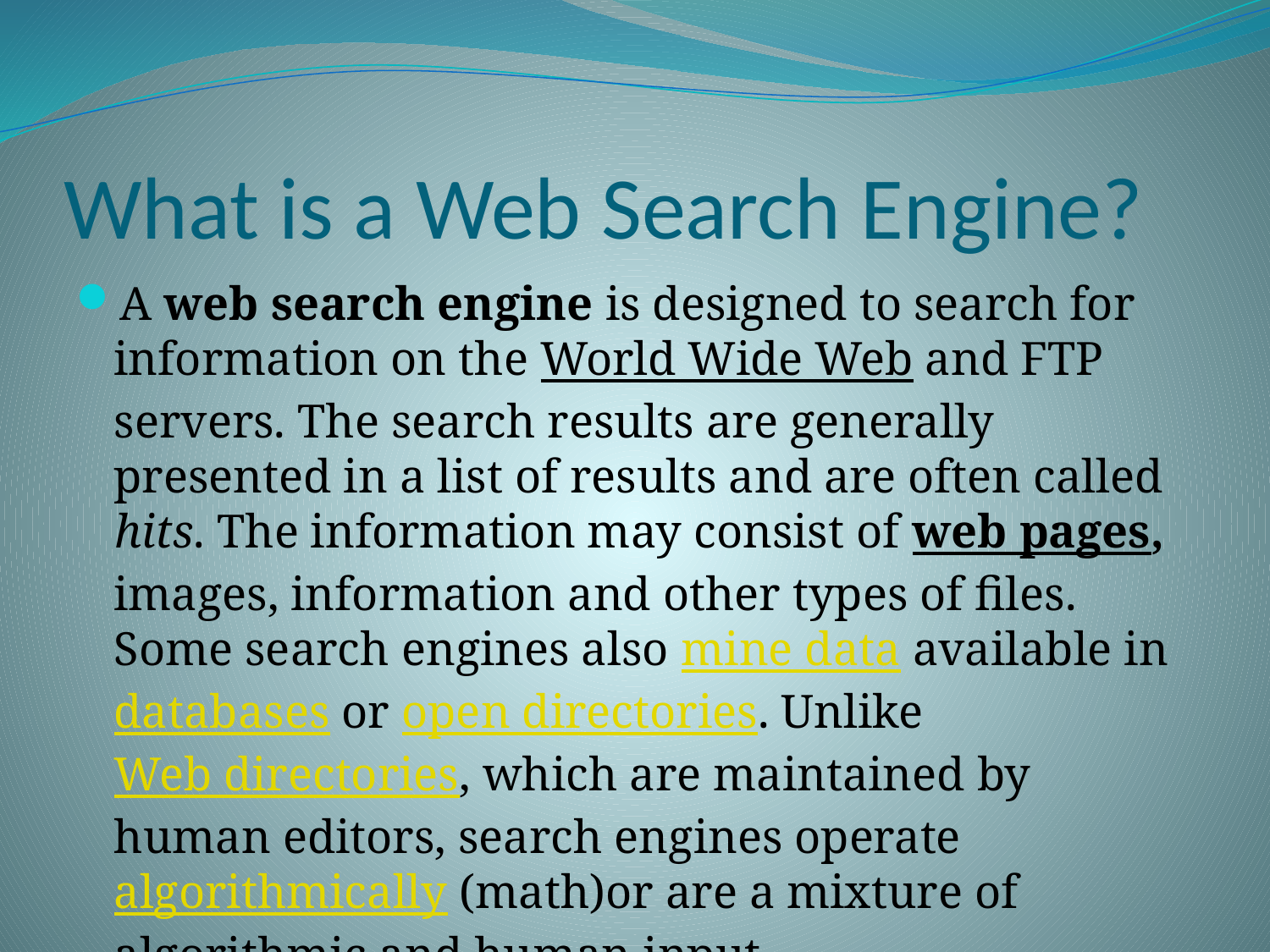

# What is a Web Search Engine?
A web search engine is designed to search for information on the World Wide Web and FTP servers. The search results are generally presented in a list of results and are often called hits. The information may consist of web pages, images, information and other types of files. Some search engines also mine data available in databases or open directories. Unlike Web directories, which are maintained by human editors, search engines operate algorithmically (math)or are a mixture of algorithmic and human input.